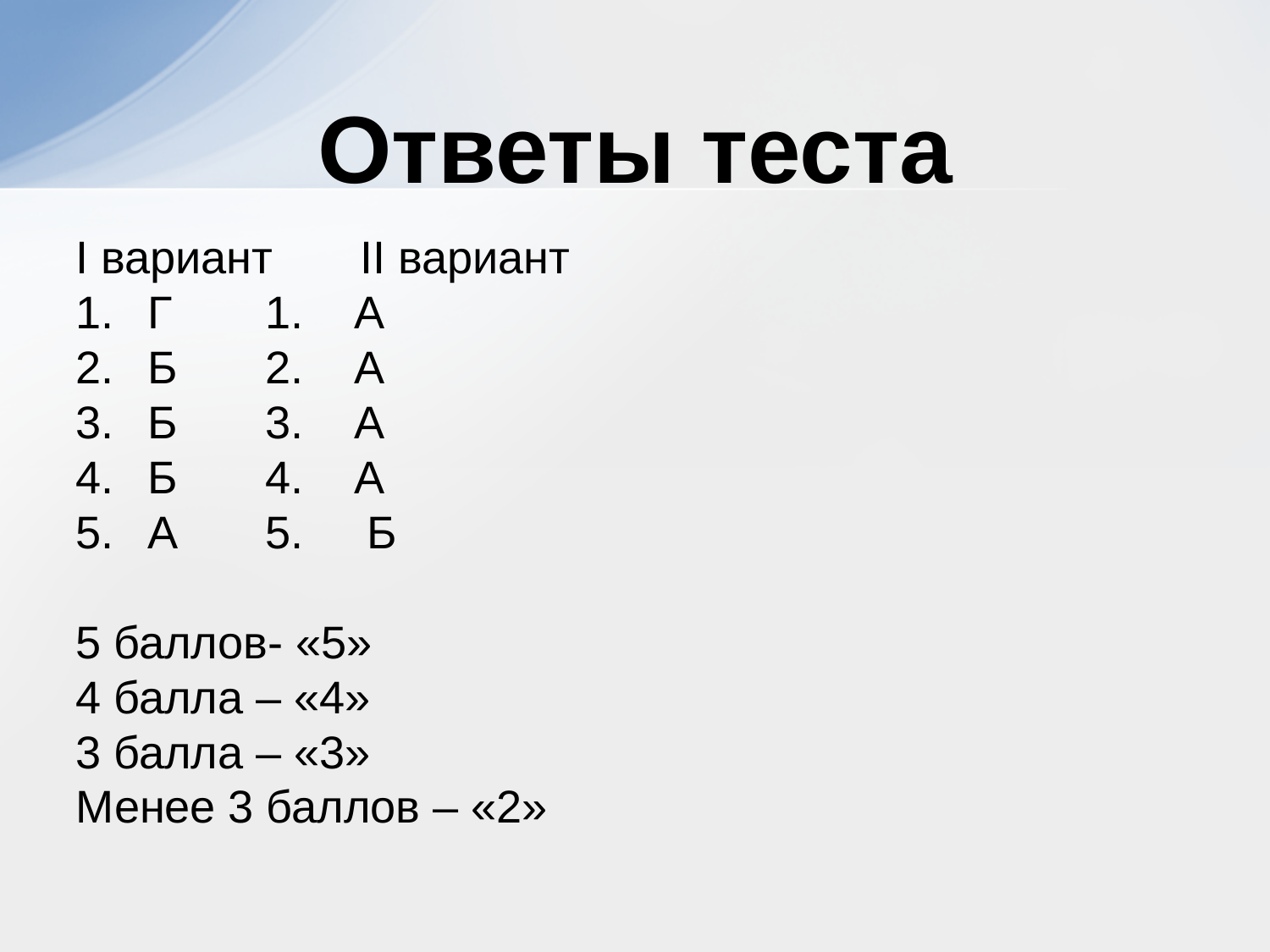

# Ответы теста
I вариант						II вариант
Г							1.    А
Б							2.    А
Б							3.    А
Б							4.    А
А							5.     Б

5 баллов- «5»
4 балла – «4»
3 балла – «3»
Менее 3 баллов – «2»